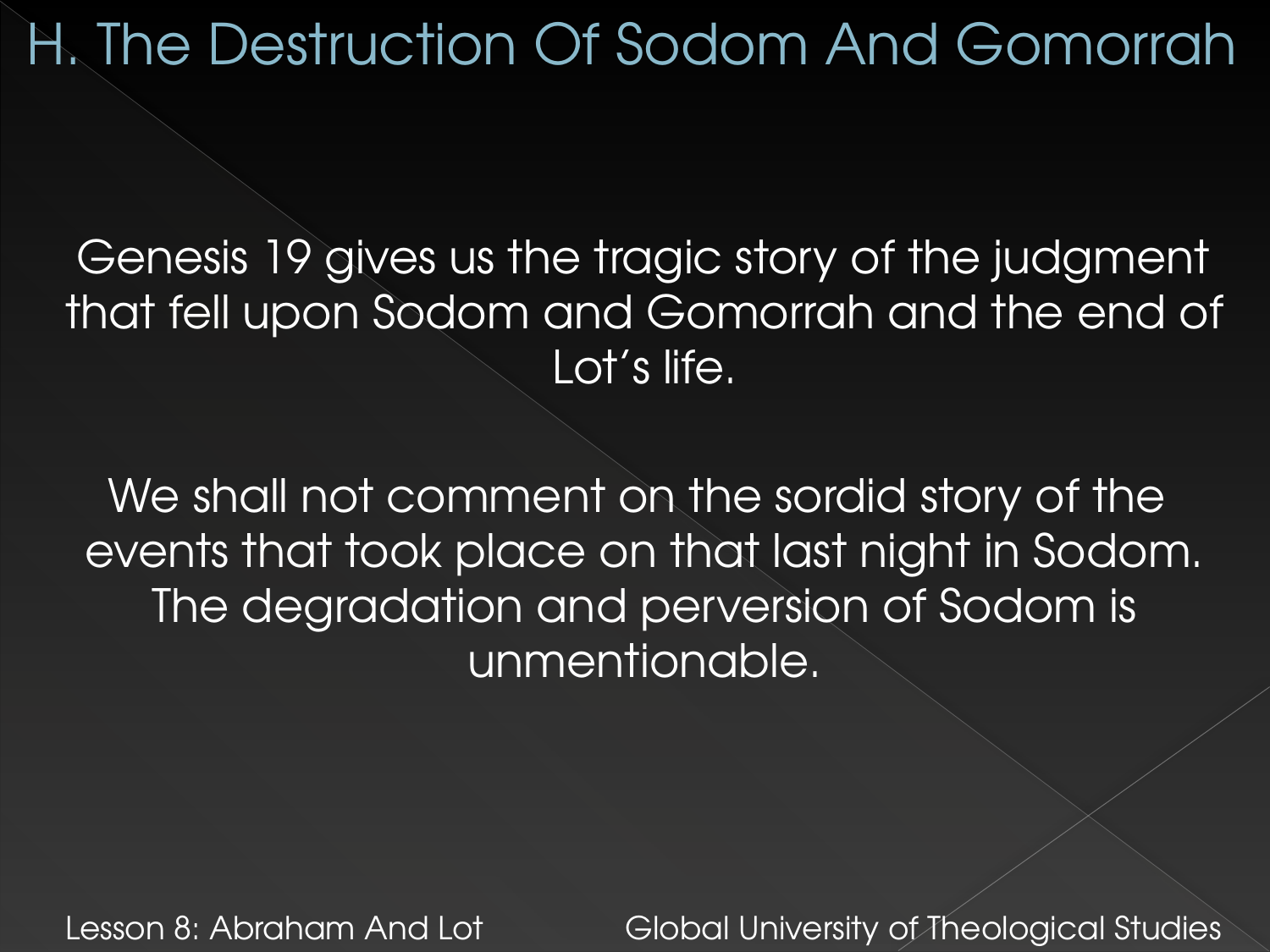

# H. The Destruction Of Sodom And Gomorrah
    Genesis 19 gives us the tragic story of the judgment that fell upon Sodom and Gomorrah and the end of Lot’s life.

   We shall not comment on the sordid story of the events that took place on that last night in Sodom. The degradation and perversion of Sodom is unmentionable.
Lesson 8: Abraham And Lot                Global University of Theological Studies